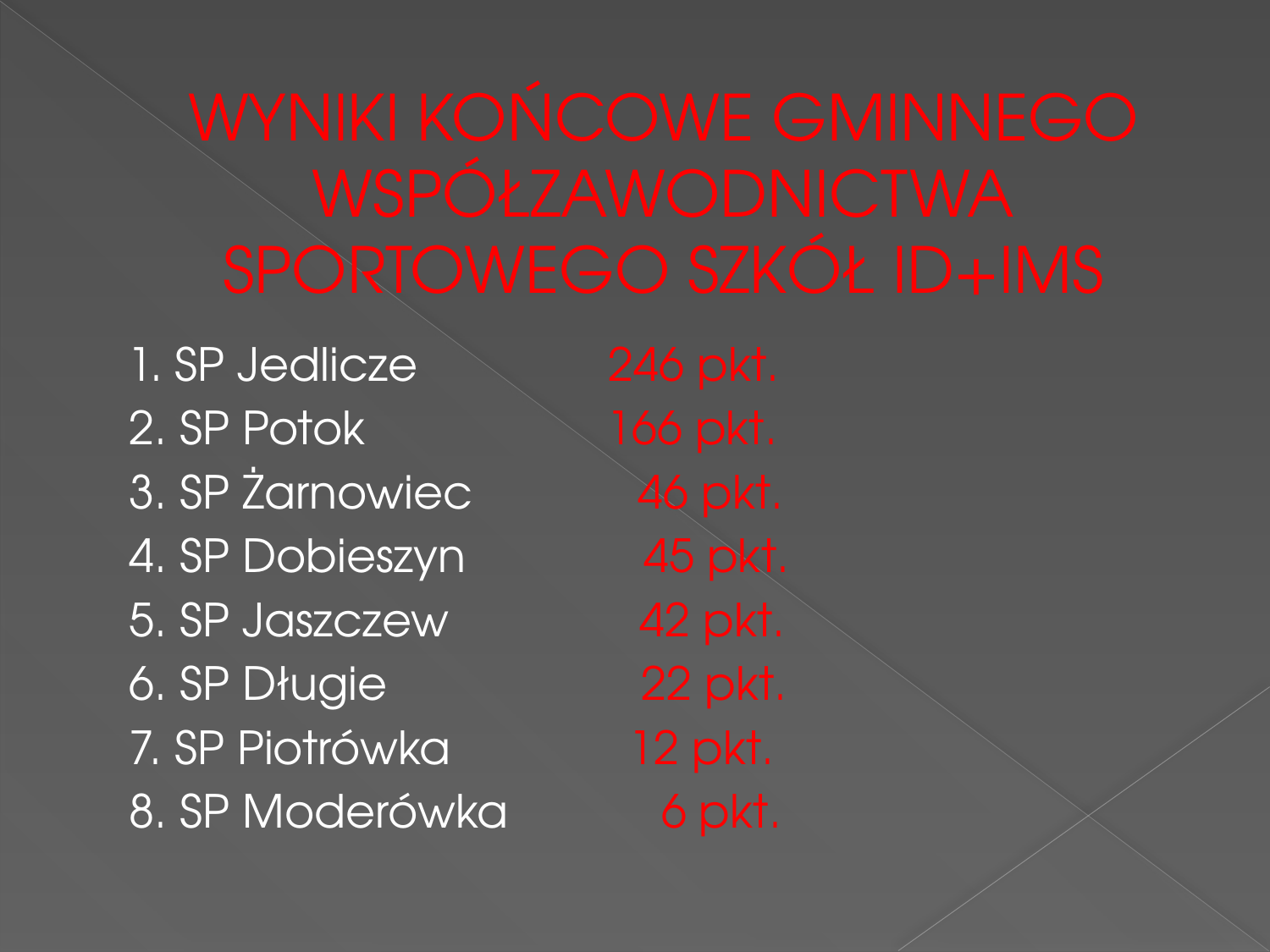

# WYNIKI KOŃCOWE GMINNEGO WSPÓŁZAWODNICTWA SPORTOWEGO SZKÓŁ ID+IMS

           1. SP Jedlicze               246 pkt.
    2. SP Potok                   166 pkt.
    3. SP Żarnowiec             46 pkt.
    4. SP Dobieszyn              45 pkt.
    5. SP Jaszczew               42 pkt.
    6. SP Długie                    22 pkt.
    7. SP Piotrówka              12 pkt.
    8. SP Moderówka            6 pkt.